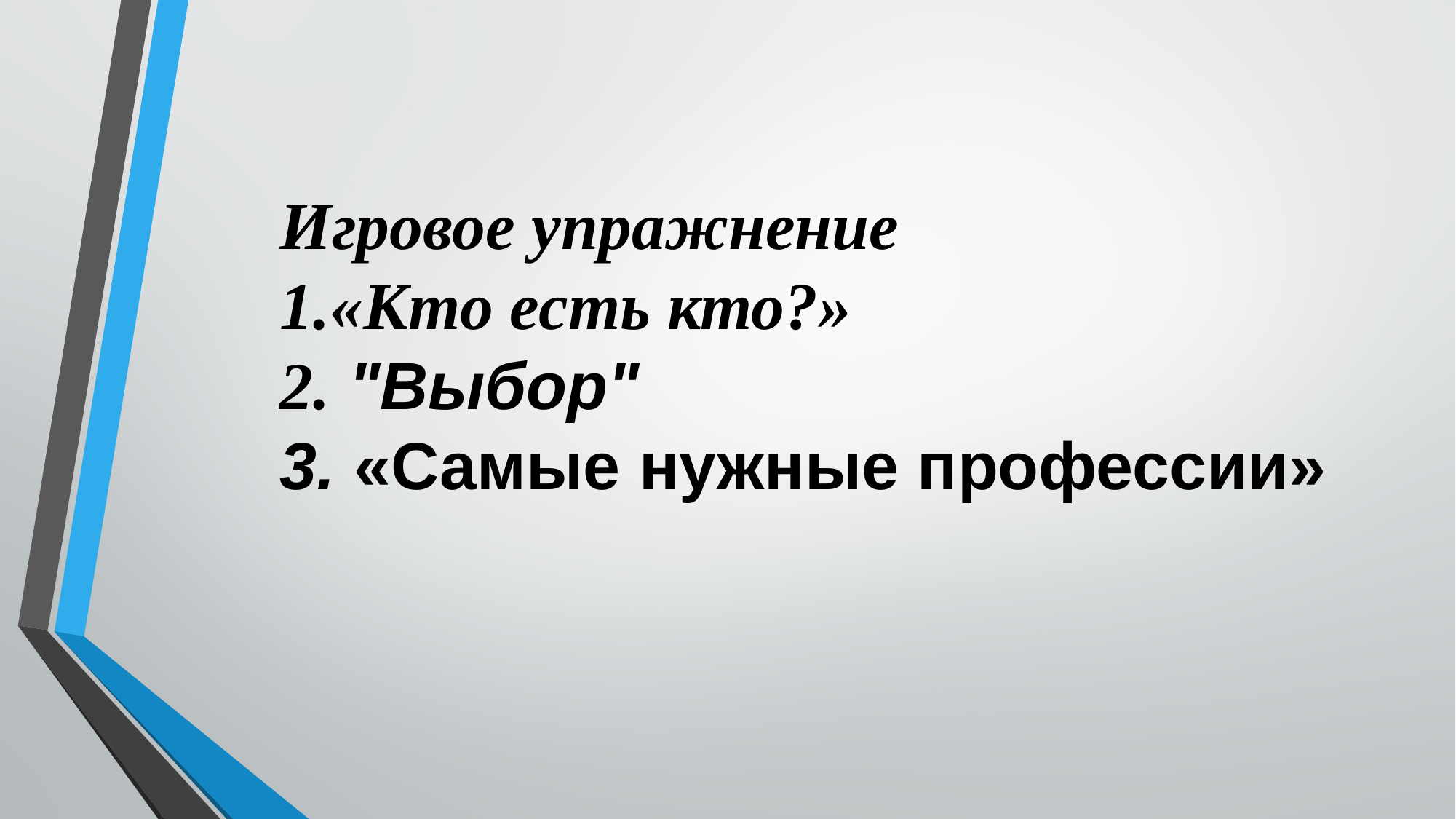

Игровое упражнение
1.«Кто есть кто?»
2. "Выбор"
3. «Самые нужные профессии»